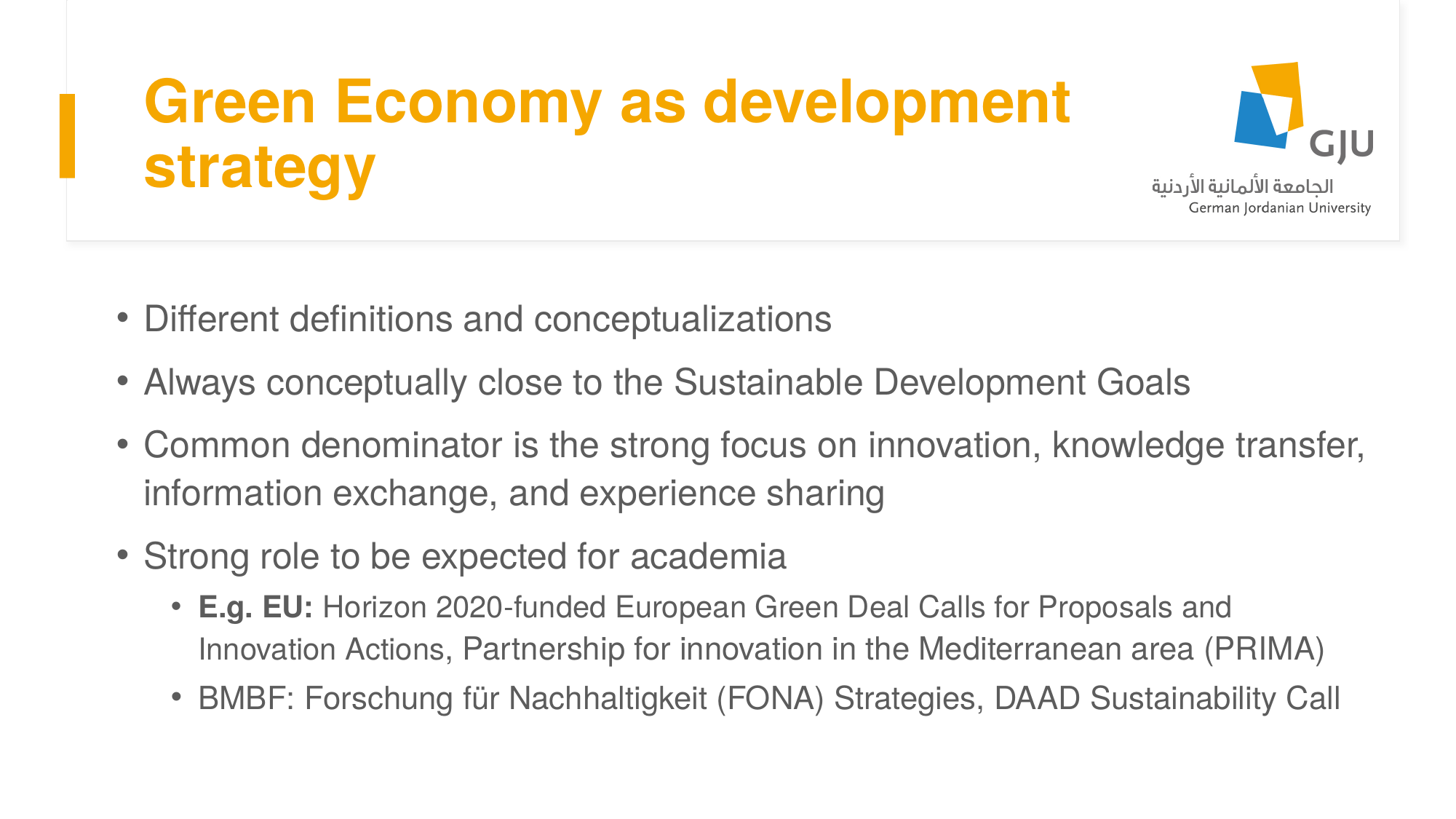

# Green Economy as development strategy
Different definitions and conceptualizations
Always conceptually close to the Sustainable Development Goals
Common denominator is the strong focus on innovation, knowledge transfer, information exchange, and experience sharing
Strong role to be expected for academia
E.g. EU: Horizon 2020-funded European Green Deal Calls for Proposals and Innovation Actions, Partnership for innovation in the Mediterranean area (PRIMA)
BMBF: Forschung für Nachhaltigkeit (FONA) Strategies, DAAD Sustainability Call